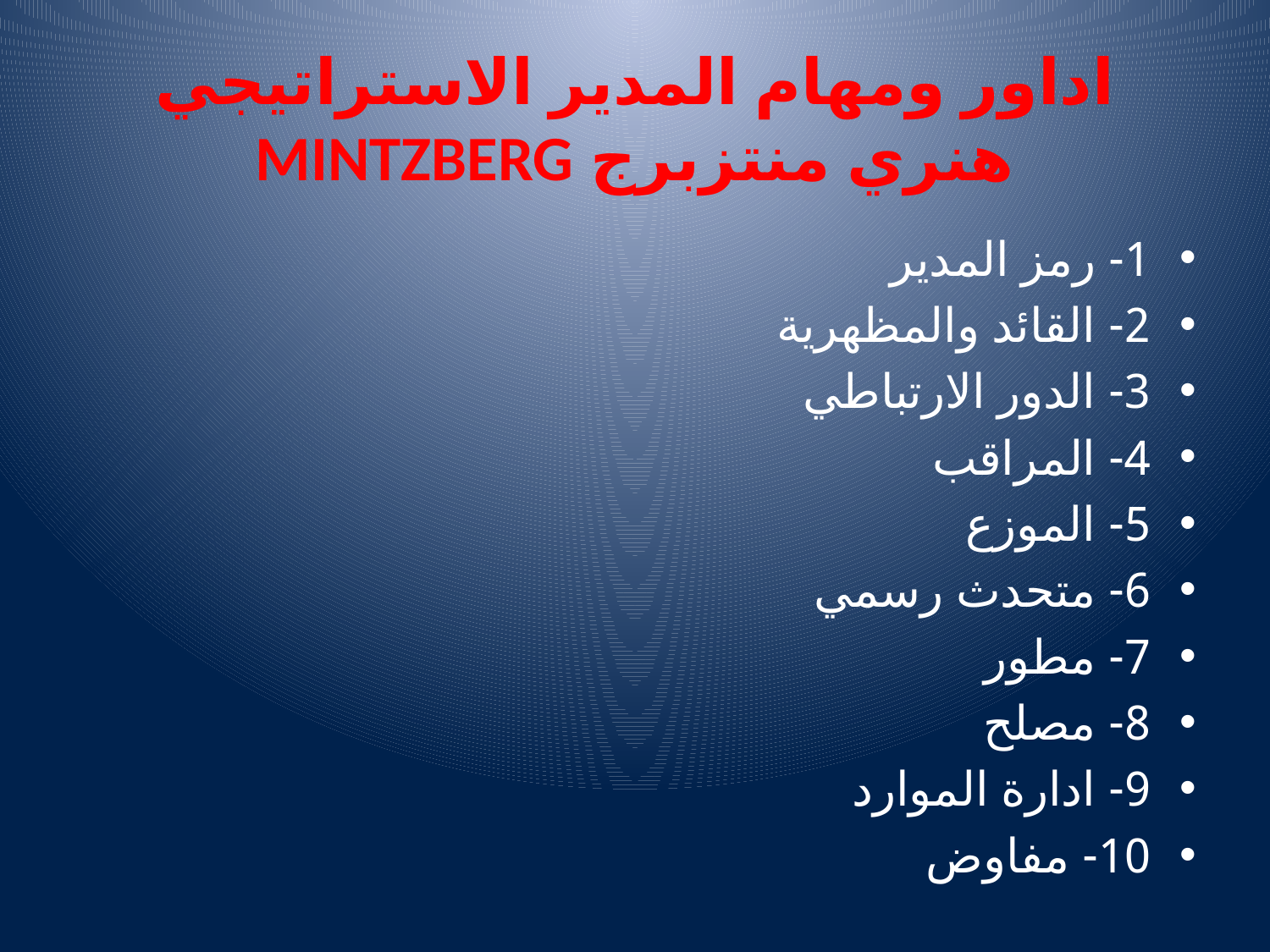

# اداور ومهام المدير الاستراتيجي هنري منتزبرج MINTZBERG
1- رمز المدير
2- القائد والمظهرية
3- الدور الارتباطي
4- المراقب
5- الموزع
6- متحدث رسمي
7- مطور
8- مصلح
9- ادارة الموارد
10- مفاوض